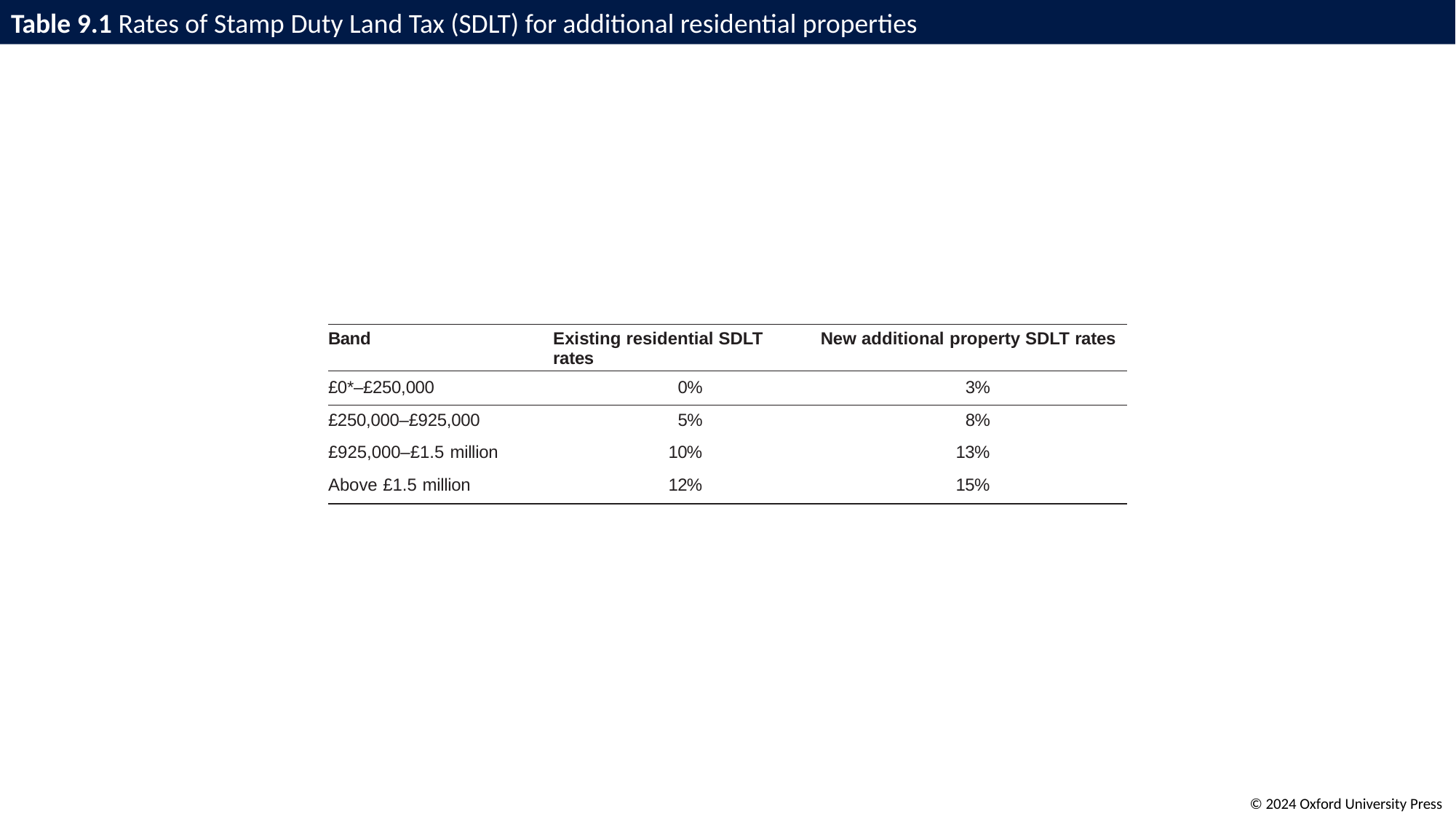

# Table 9.1 Rates of Stamp Duty Land Tax (SDLT) for additional residential properties
| Band | Existing residential SDLT rates | New additional property SDLT rates |
| --- | --- | --- |
| £0\*–£250,000 | 0% | 3% |
| £250,000–£925,000 | 5% | 8% |
| £925,000–£1.5 million | 10% | 13% |
| Above £1.5 million | 12% | 15% |